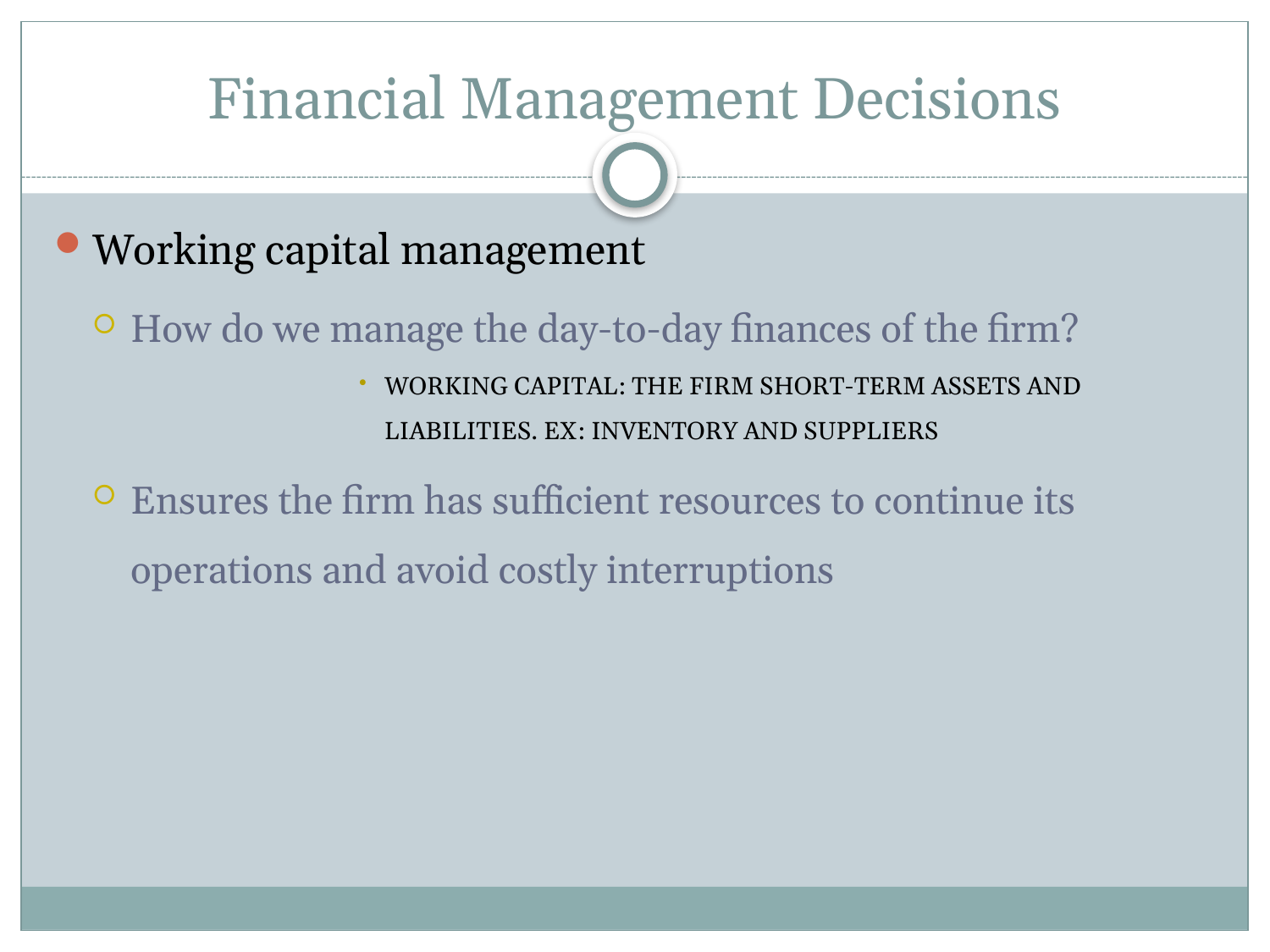

# Financial Management Decisions
Working capital management
How do we manage the day-to-day finances of the firm?
Working Capital: the firm short-term assets and liabilities. Ex: Inventory and suppliers
Ensures the firm has sufficient resources to continue its operations and avoid costly interruptions